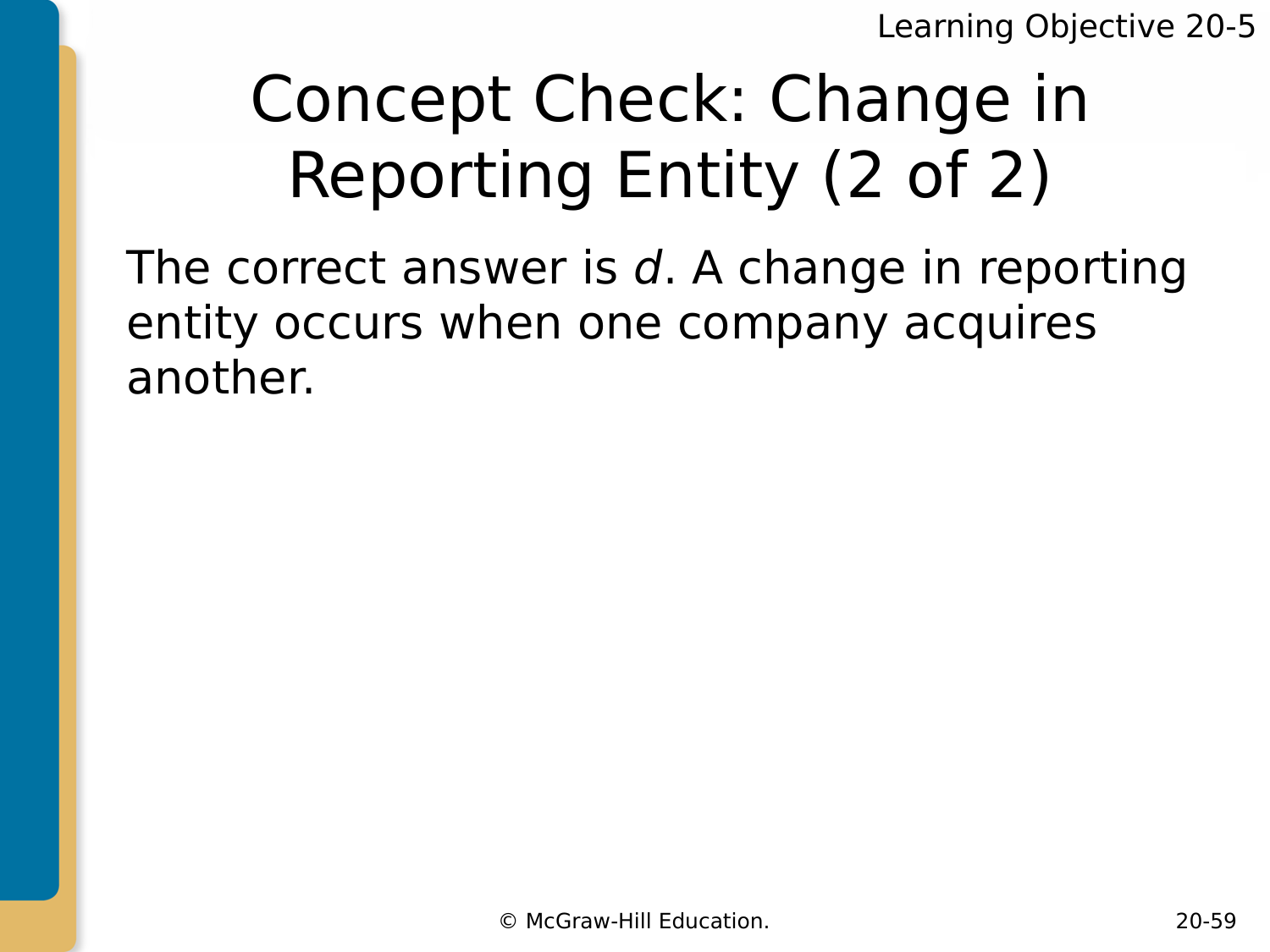

Learning Objective 20-5
# Concept Check: Change in Reporting Entity (2 of 2)
The correct answer is d. A change in reporting entity occurs when one company acquires another.